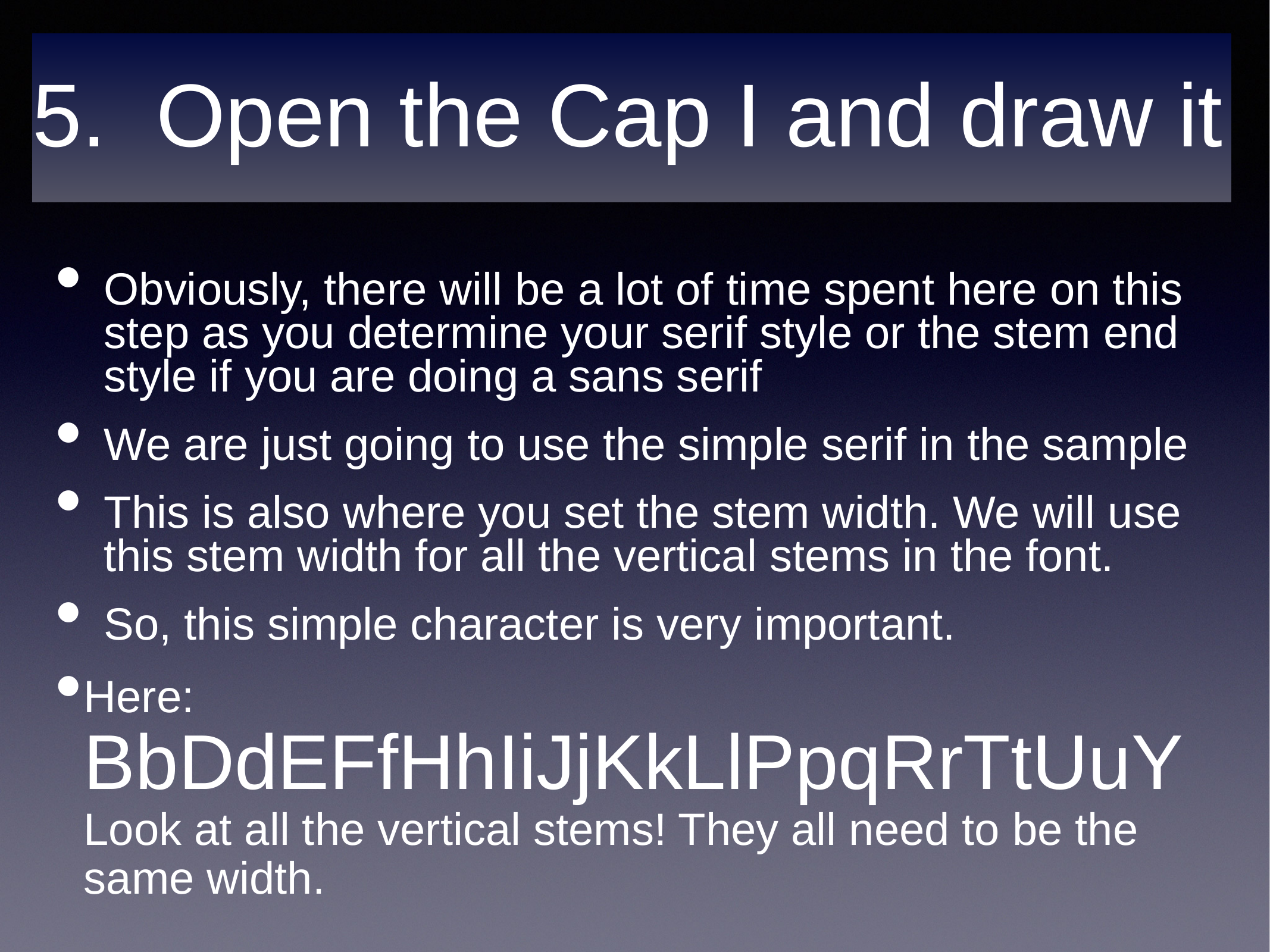

# 5.  Open the Cap I and draw it
Obviously, there will be a lot of time spent here on this step as you determine your serif style or the stem end style if you are doing a sans serif
We are just going to use the simple serif in the sample
This is also where you set the stem width. We will use this stem width for all the vertical stems in the font.
So, this simple character is very important.
Here: BbDdEFfHhIiJjKkLlPpqRrTtUuY Look at all the vertical stems! They all need to be the same width.